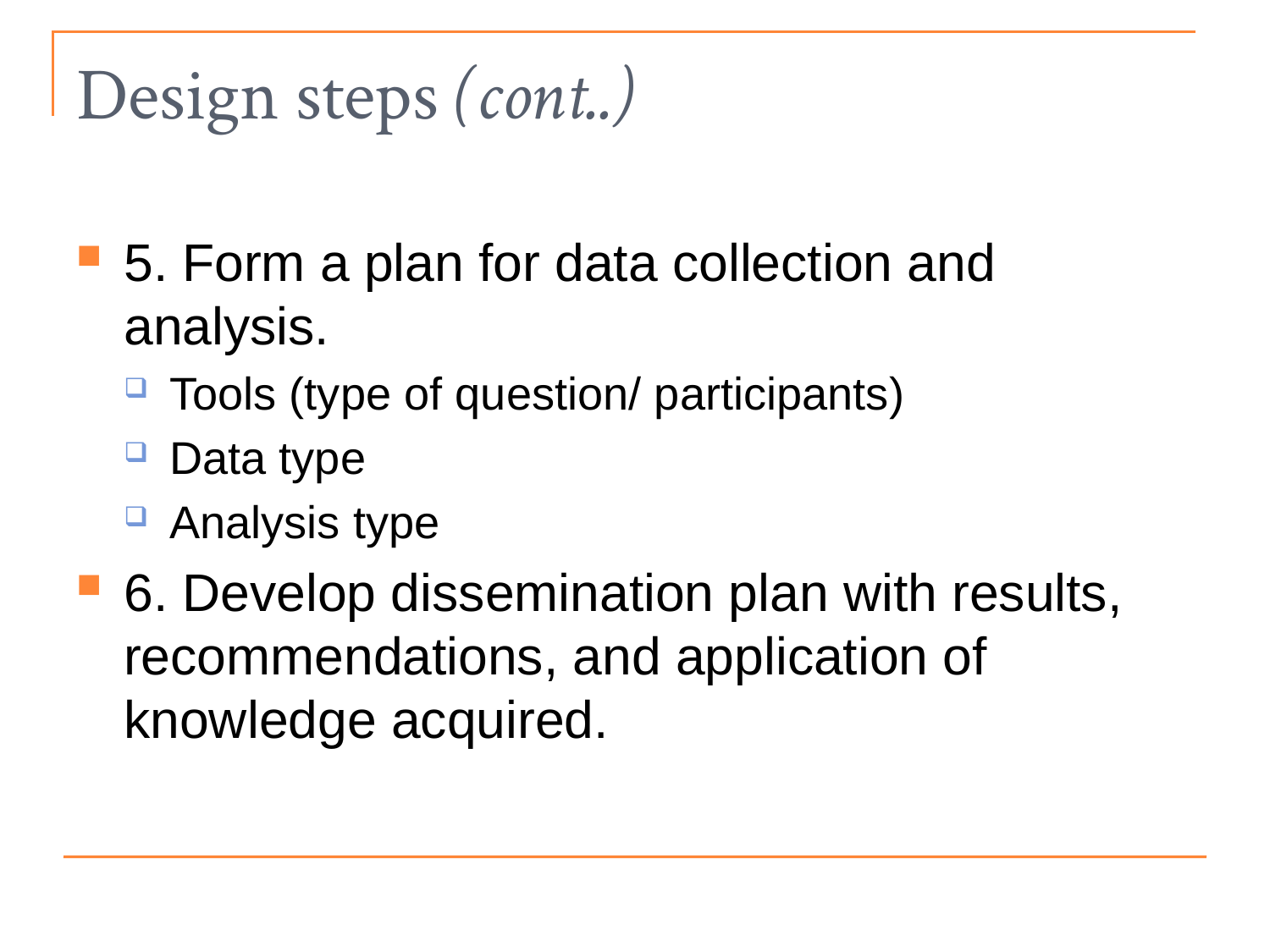

# Design steps (cont..)
5. Form a plan for data collection and analysis.
Tools (type of question/ participants)
Data type
Analysis type
6. Develop dissemination plan with results, recommendations, and application of knowledge acquired.